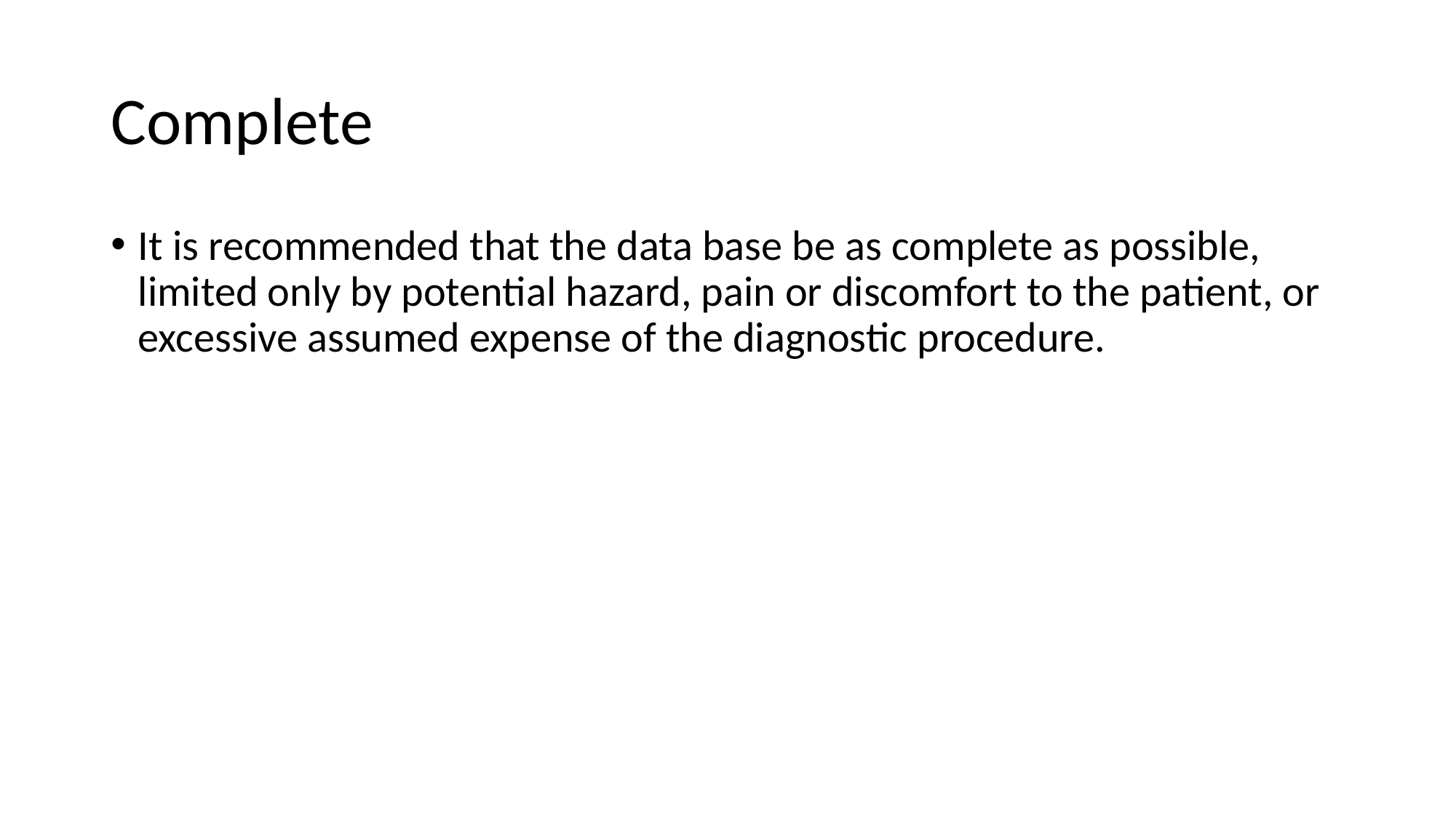

# Complete
It is recommended that the data base be as complete as possible, limited only by potential hazard, pain or discomfort to the patient, or excessive assumed expense of the diagnostic procedure.